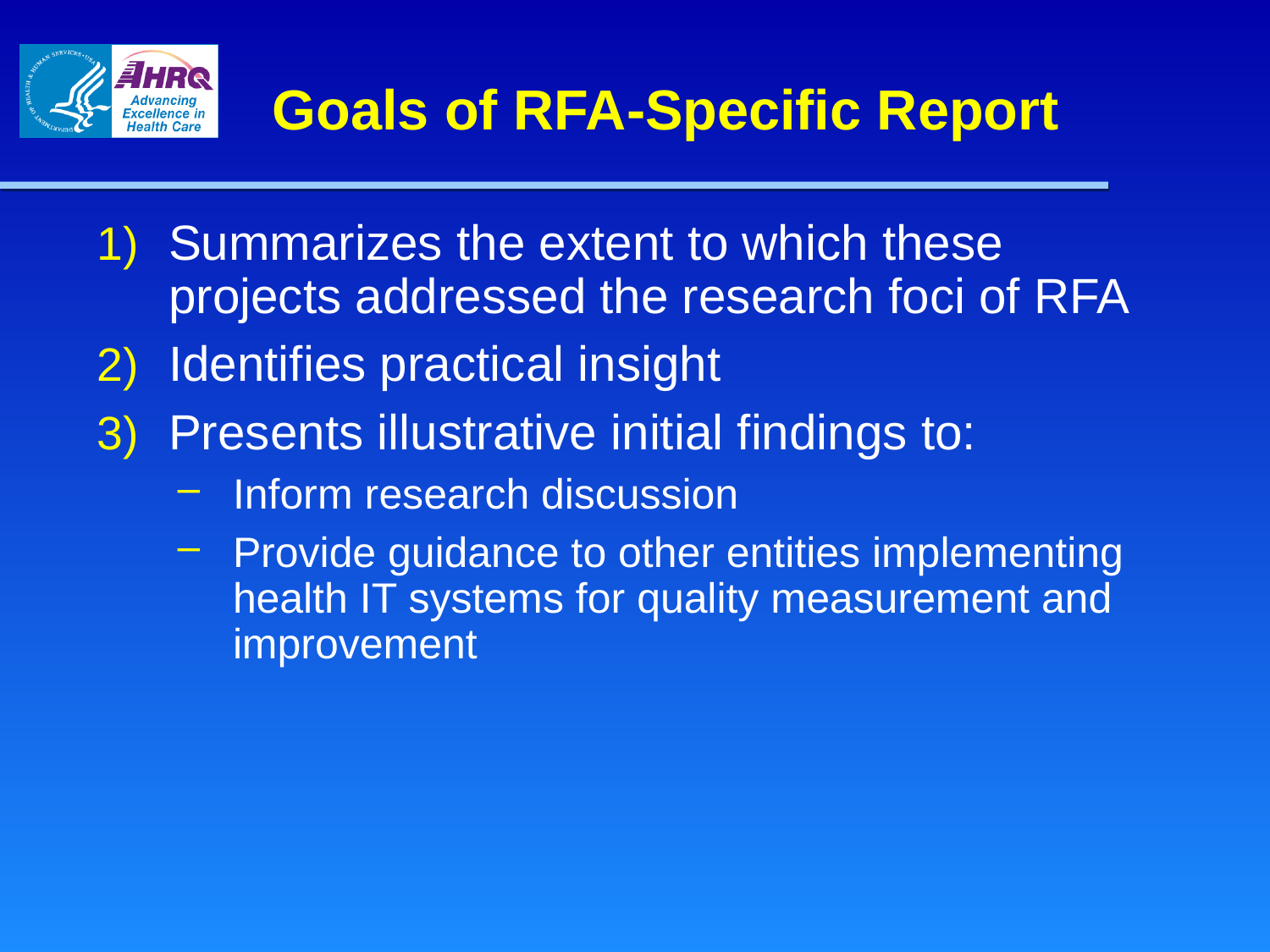

Goals of RFA-Specific Report
Summarizes the extent to which these projects addressed the research foci of RFA
Identifies practical insight
Presents illustrative initial findings to:
Inform research discussion
Provide guidance to other entities implementing health IT systems for quality measurement and improvement